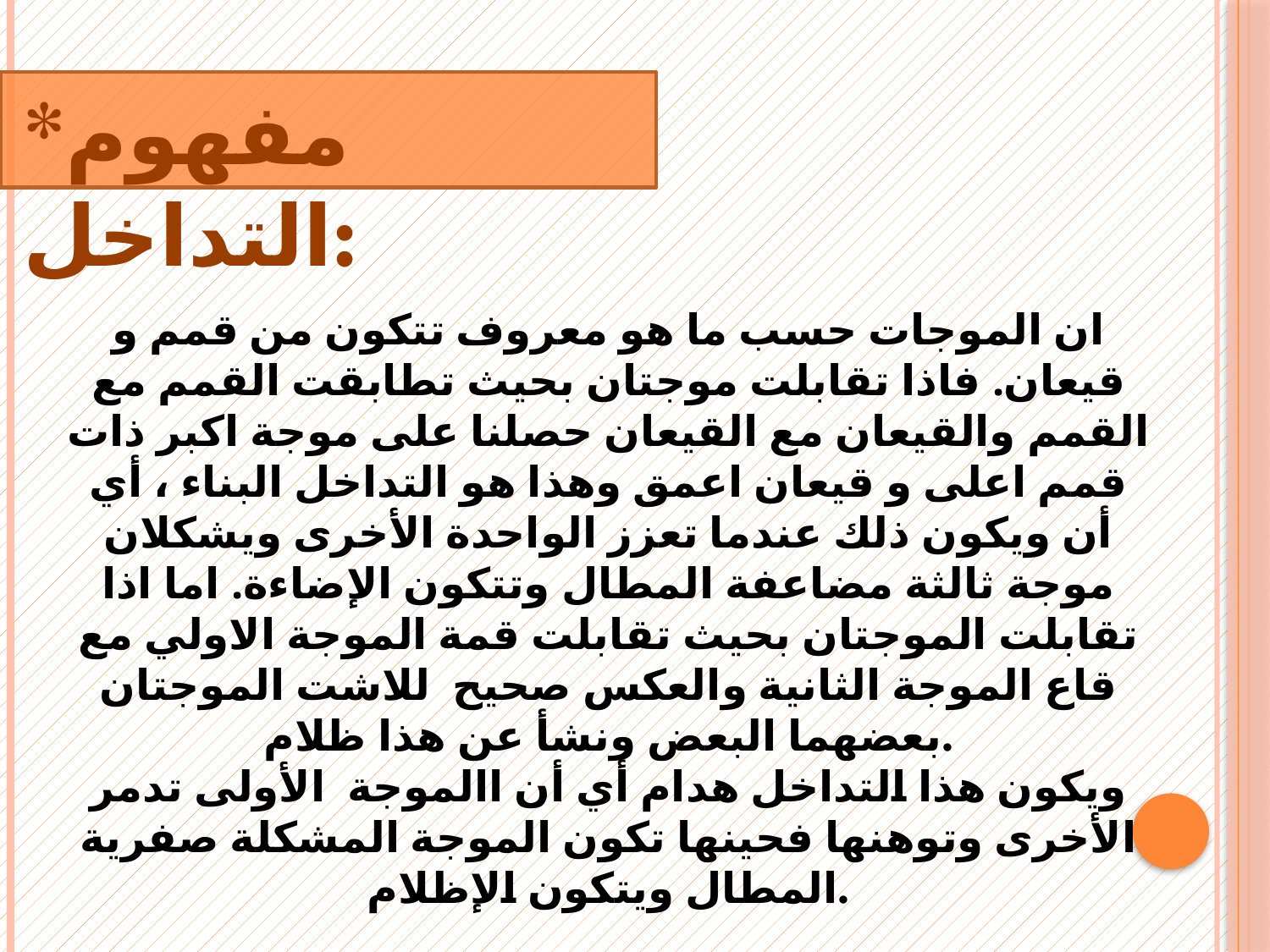

*مفهوم التداخل:
ان الموجات حسب ما هو معروف تتكون من قمم و قيعان. فاذا تقابلت موجتان بحيث تطابقت القمم مع القمم والقيعان مع القيعان حصلنا على موجة اكبر ذات قمم اعلى و قيعان اعمق وهذا هو التداخل البناء ، أي أن ويكون ذلك عندما تعزز الواحدة الأخرى ويشكلان موجة ثالثة مضاعفة المطال وتتكون الإضاءة. اما اذا تقابلت الموجتان بحيث تقابلت قمة الموجة الاولي مع قاع الموجة الثانية والعكس صحيح  للاشت الموجتان بعضهما البعض ونشأ عن هذا ظلام.
ويكون هذا التداخل هدام أي أن االموجة  الأولى تدمر الأخرى وتوهنها فحينها تكون الموجة المشكلة صفرية المطال ويتكون الإظلام.